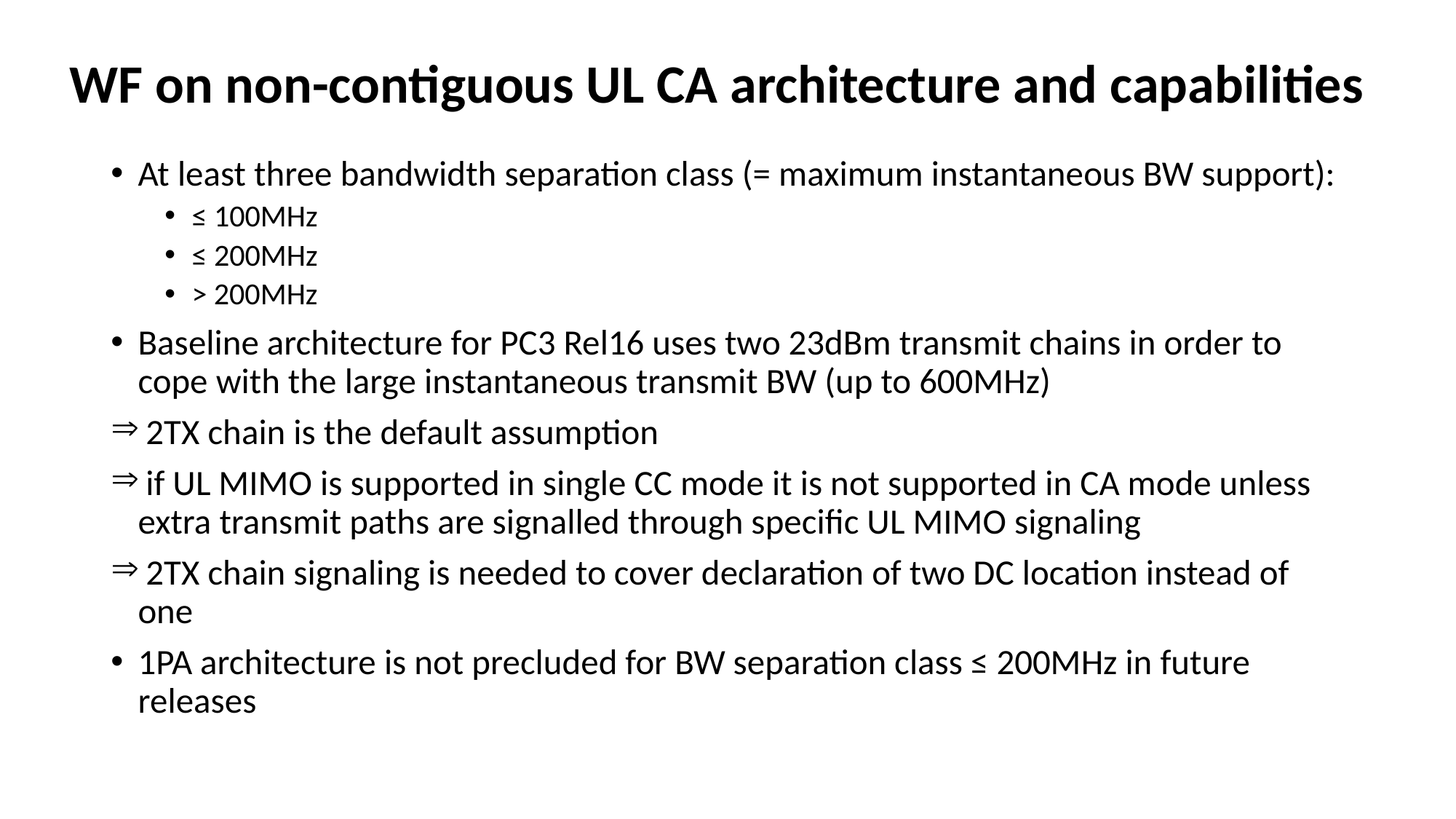

# WF on non-contiguous UL CA architecture and capabilities
At least three bandwidth separation class (= maximum instantaneous BW support):
≤ 100MHz
≤ 200MHz
> 200MHz
Baseline architecture for PC3 Rel16 uses two 23dBm transmit chains in order to cope with the large instantaneous transmit BW (up to 600MHz)
 2TX chain is the default assumption
 if UL MIMO is supported in single CC mode it is not supported in CA mode unless extra transmit paths are signalled through specific UL MIMO signaling
 2TX chain signaling is needed to cover declaration of two DC location instead of one
1PA architecture is not precluded for BW separation class ≤ 200MHz in future releases